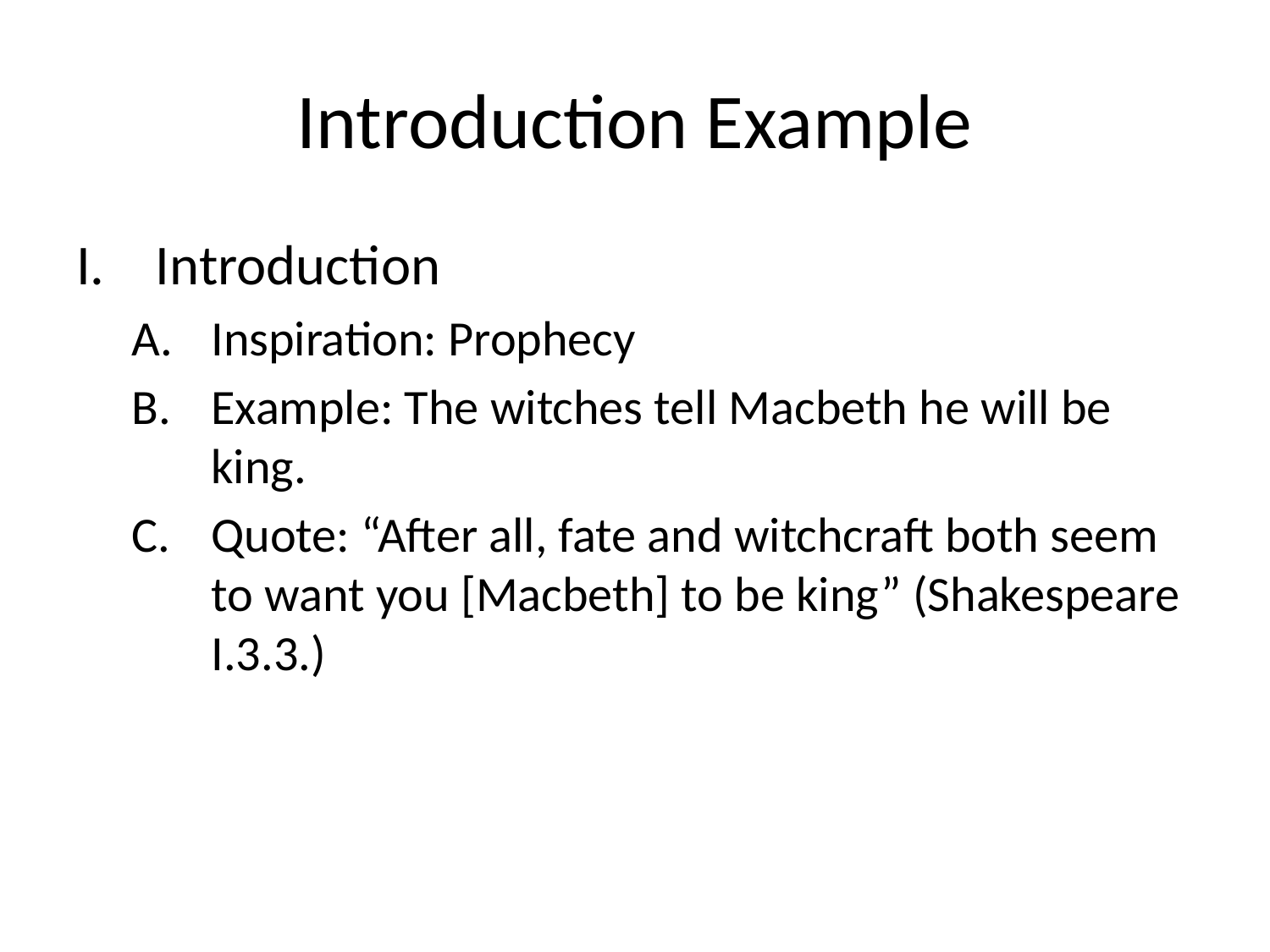

# Introduction Example
Introduction
Inspiration: Prophecy
Example: The witches tell Macbeth he will be king.
Quote: “After all, fate and witchcraft both seem to want you [Macbeth] to be king” (Shakespeare I.3.3.)